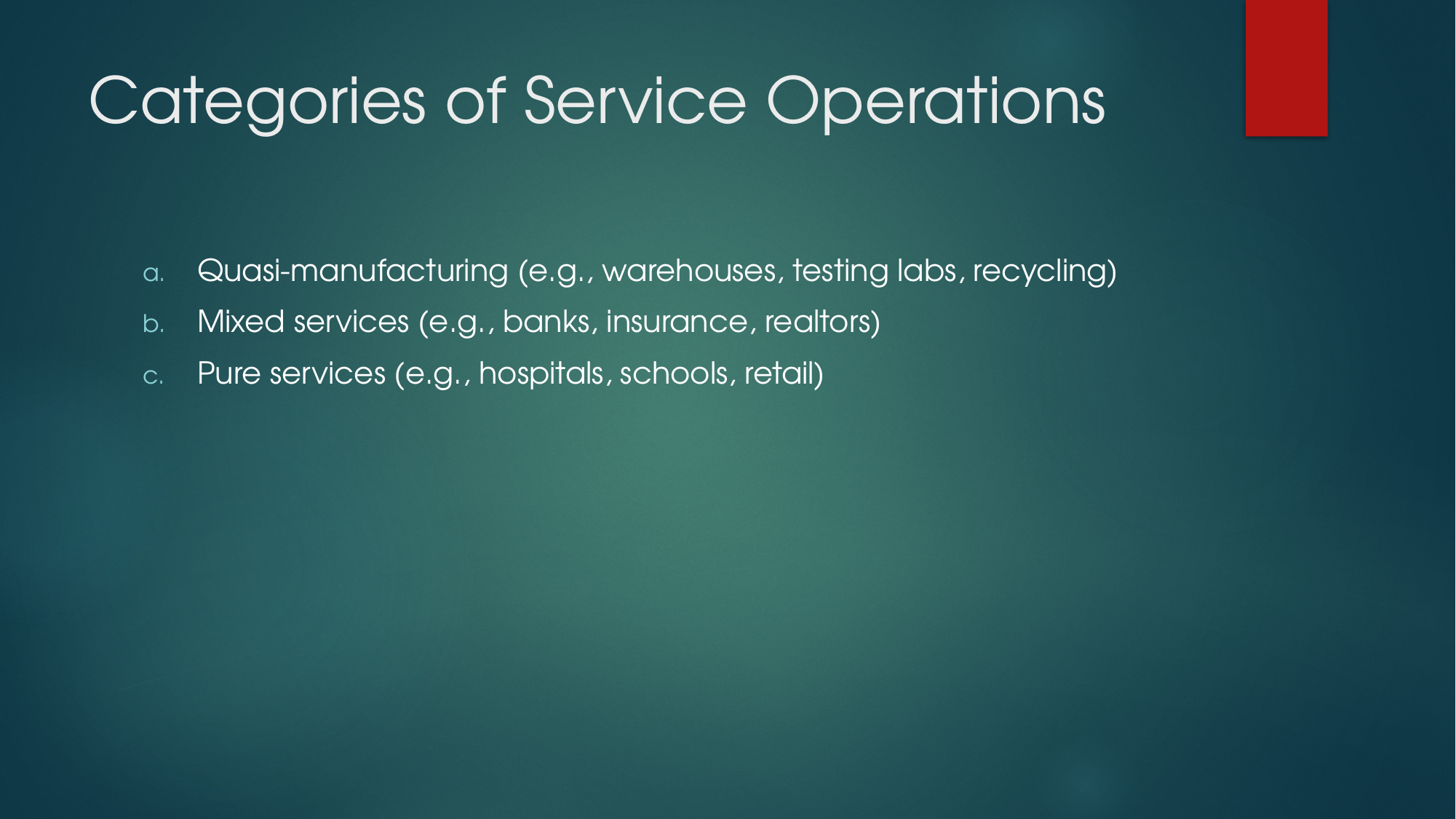

# Categories of Service Operations
Quasi-manufacturing (e.g., warehouses, testing labs, recycling)
Mixed services (e.g., banks, insurance, realtors)
Pure services (e.g., hospitals, schools, retail)